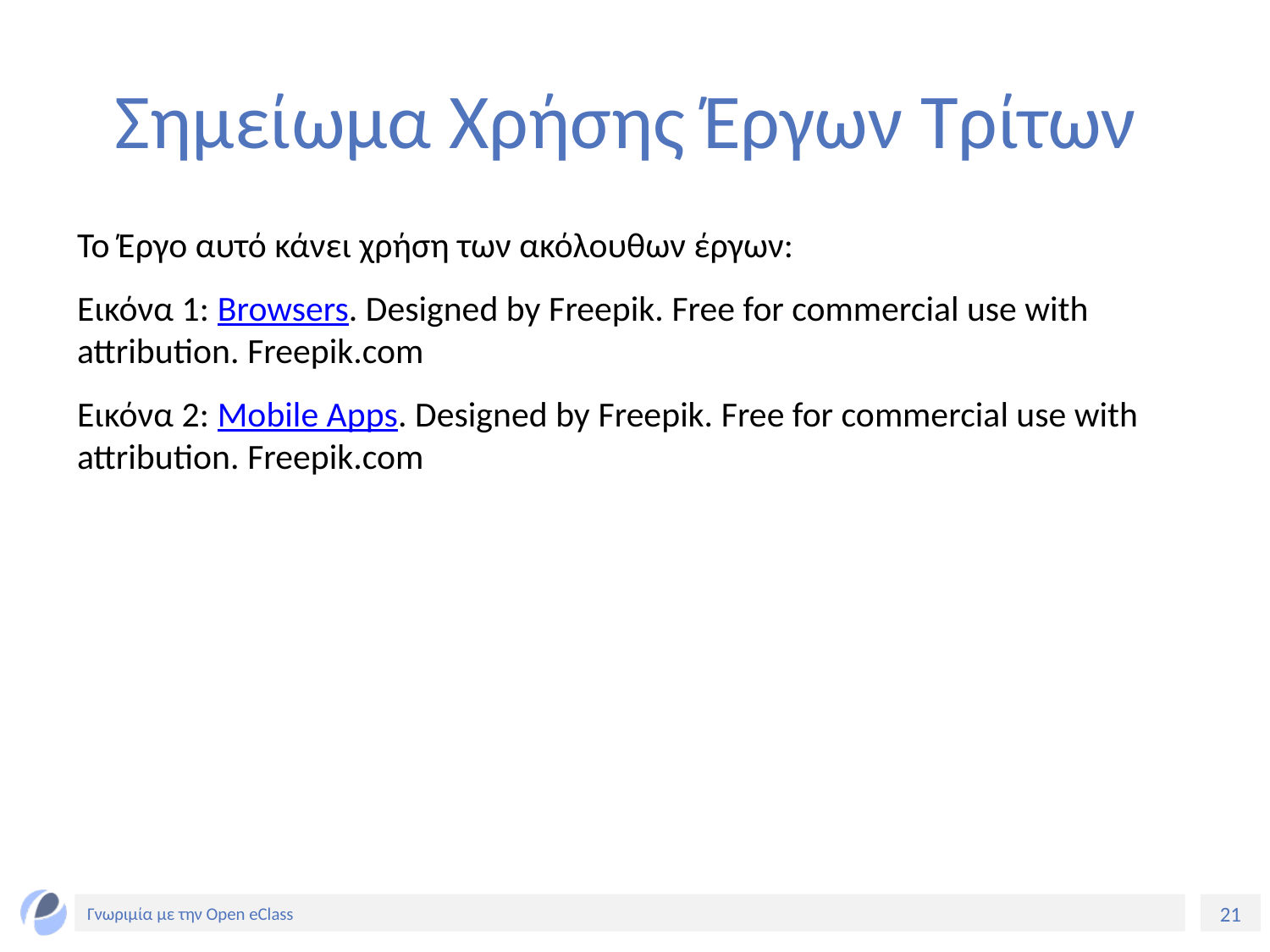

# Σημείωμα Χρήσης Έργων Τρίτων
Το Έργο αυτό κάνει χρήση των ακόλουθων έργων:
Εικόνα 1: Browsers. Designed by Freepik. Free for commercial use with attribution. Freepik.com
Εικόνα 2: Mobile Apps. Designed by Freepik. Free for commercial use with attribution. Freepik.com